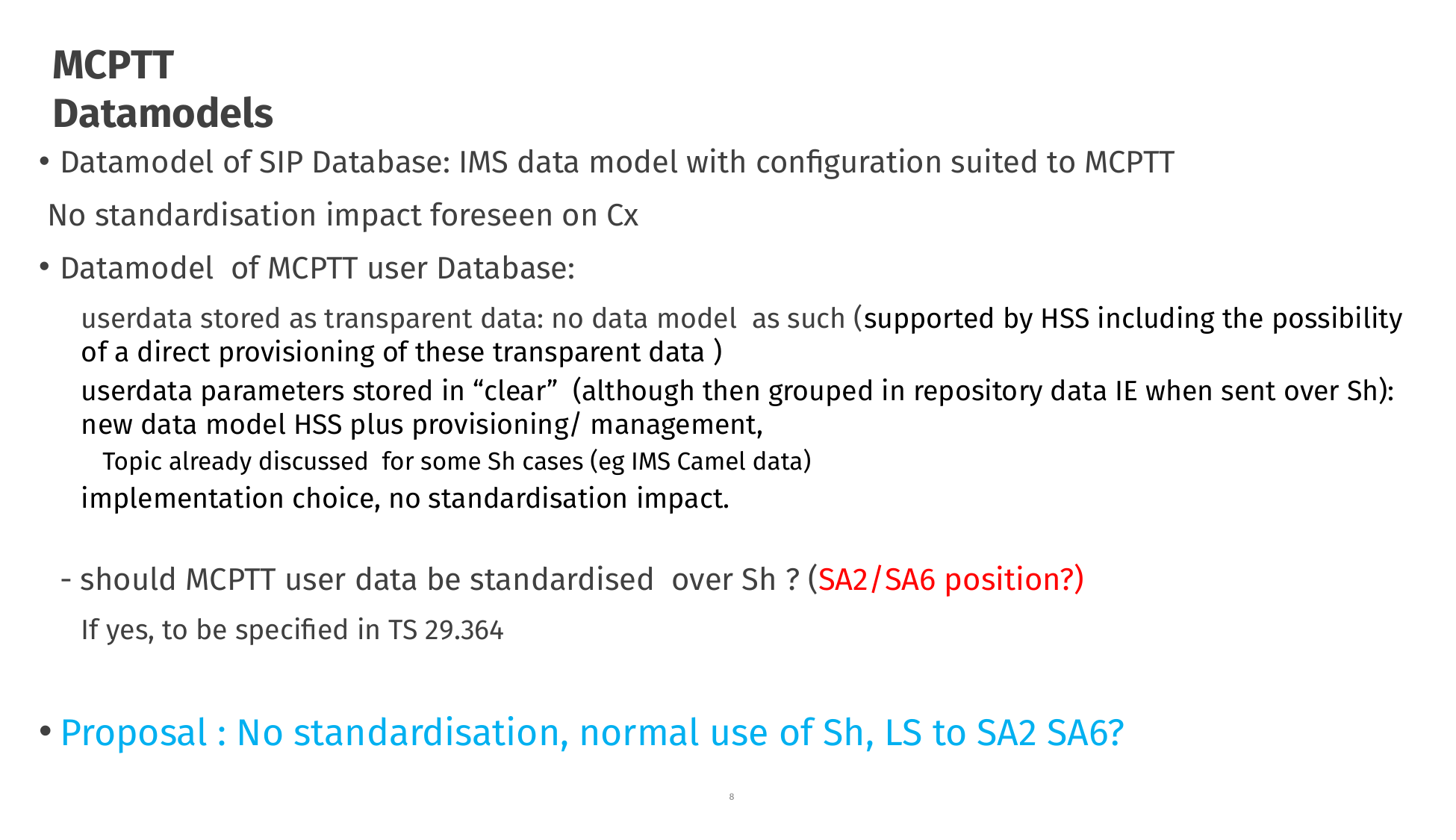

# MCPTT Datamodels
Datamodel of SIP Database: IMS data model with configuration suited to MCPTT
 No standardisation impact foreseen on Cx
Datamodel  of MCPTT user Database:
userdata stored as transparent data: no data model  as such (supported by HSS including the possibility of a direct provisioning of these transparent data )
userdata parameters stored in “clear”  (although then grouped in repository data IE when sent over Sh): new data model HSS plus provisioning/ management,
Topic already discussed  for some Sh cases (eg IMS Camel data)
implementation choice, no standardisation impact.

	- should MCPTT user data be standardised  over Sh ? (SA2/SA6 position?)
If yes, to be specified in TS 29.364

Proposal : No standardisation, normal use of Sh, LS to SA2 SA6?